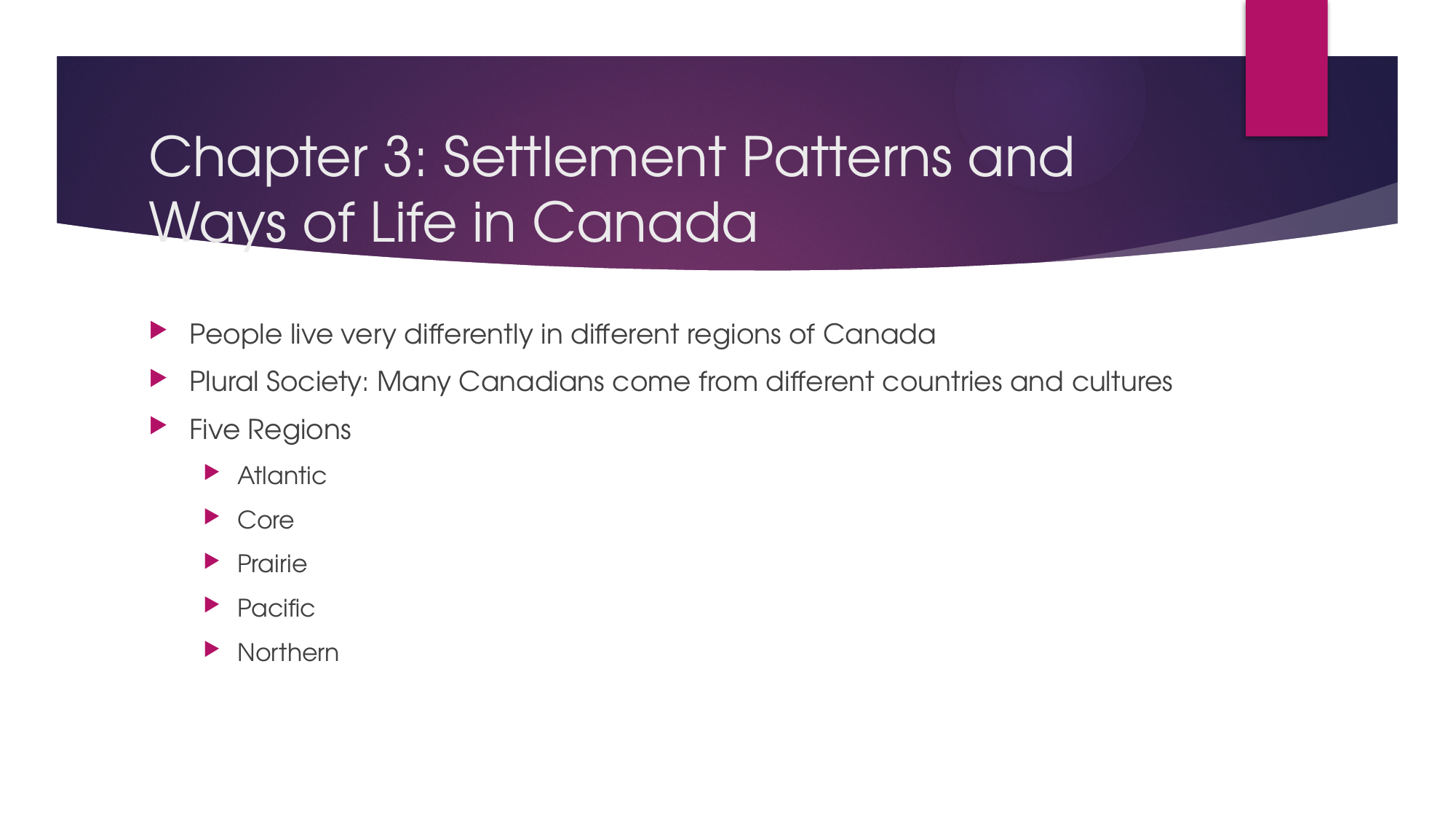

# Chapter 3: Settlement Patterns and Ways of Life in Canada
People live very differently in different regions of Canada
Plural Society: Many Canadians come from different countries and cultures
Five Regions
Atlantic
Core
Prairie
Pacific
Northern